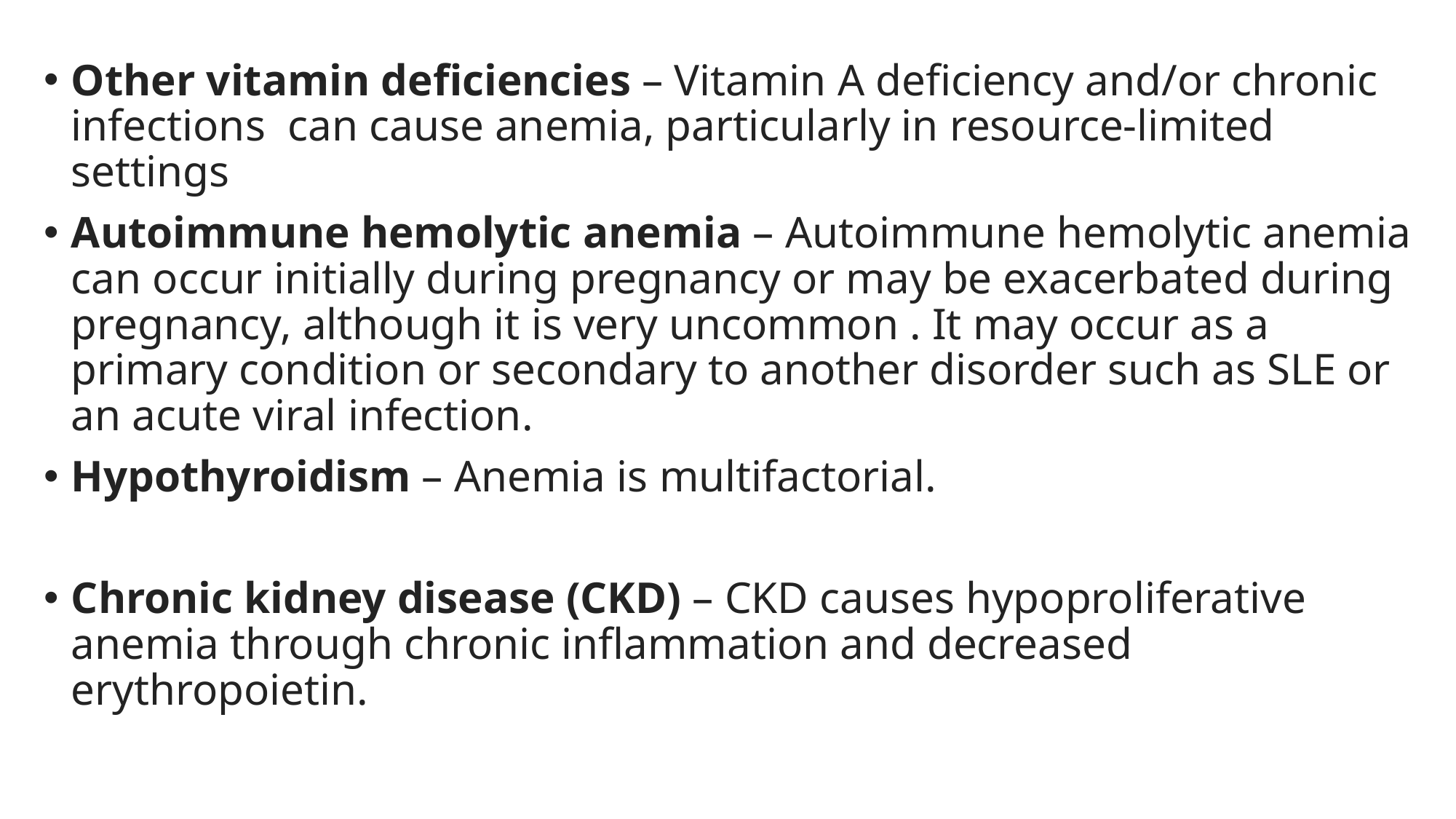

Other vitamin deficiencies – Vitamin A deficiency and/or chronic infections  can cause anemia, particularly in resource-limited settings
Autoimmune hemolytic anemia – Autoimmune hemolytic anemia can occur initially during pregnancy or may be exacerbated during pregnancy, although it is very uncommon . It may occur as a primary condition or secondary to another disorder such as SLE or an acute viral infection.
Hypothyroidism – Anemia is multifactorial.

Chronic kidney disease (CKD) – CKD causes hypoproliferative anemia through chronic inflammation and decreased erythropoietin.